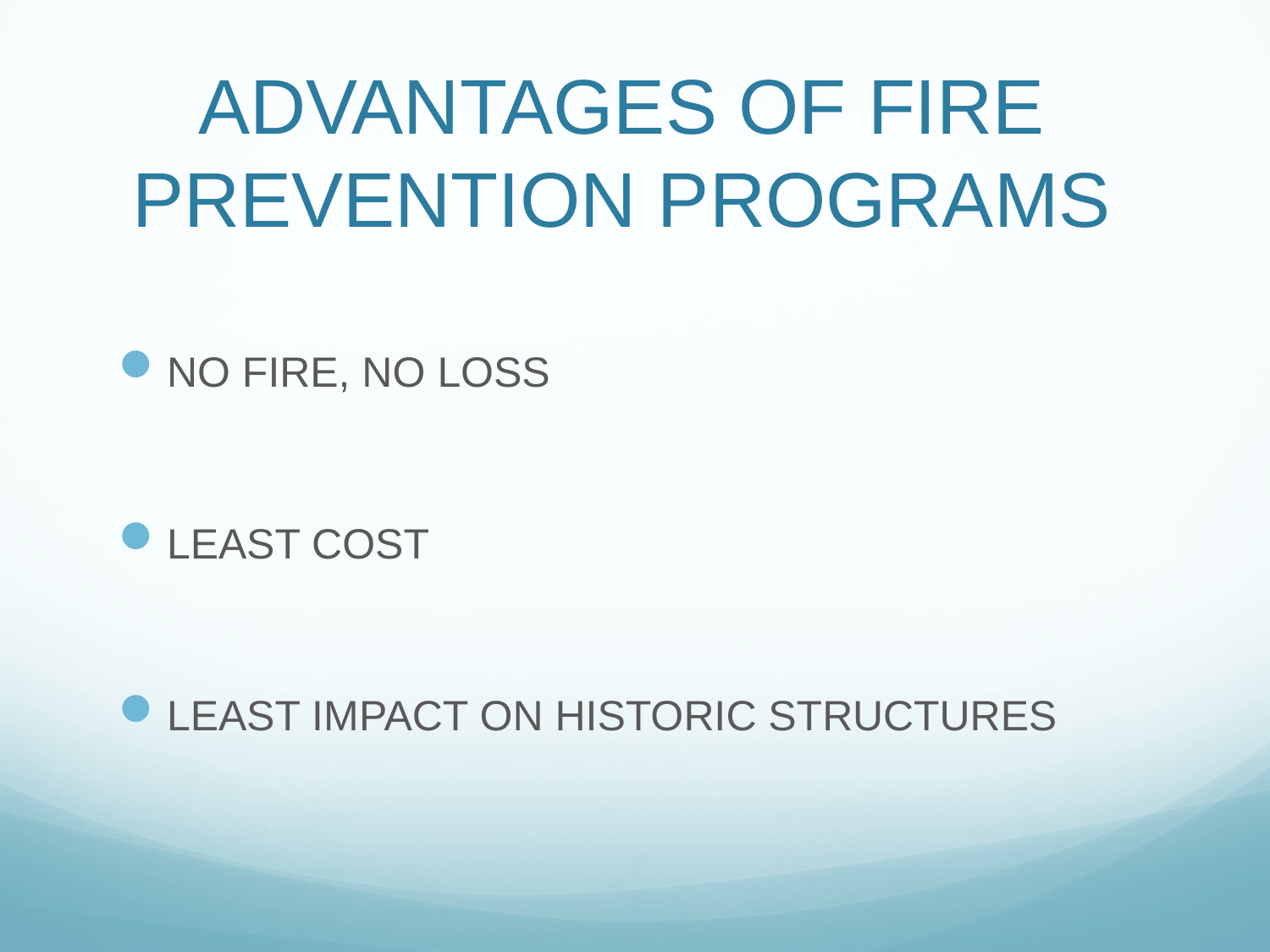

# ADVANTAGES OF FIRE PREVENTION PROGRAMS
NO FIRE, NO LOSS

LEAST COST

LEAST IMPACT ON HISTORIC STRUCTURES